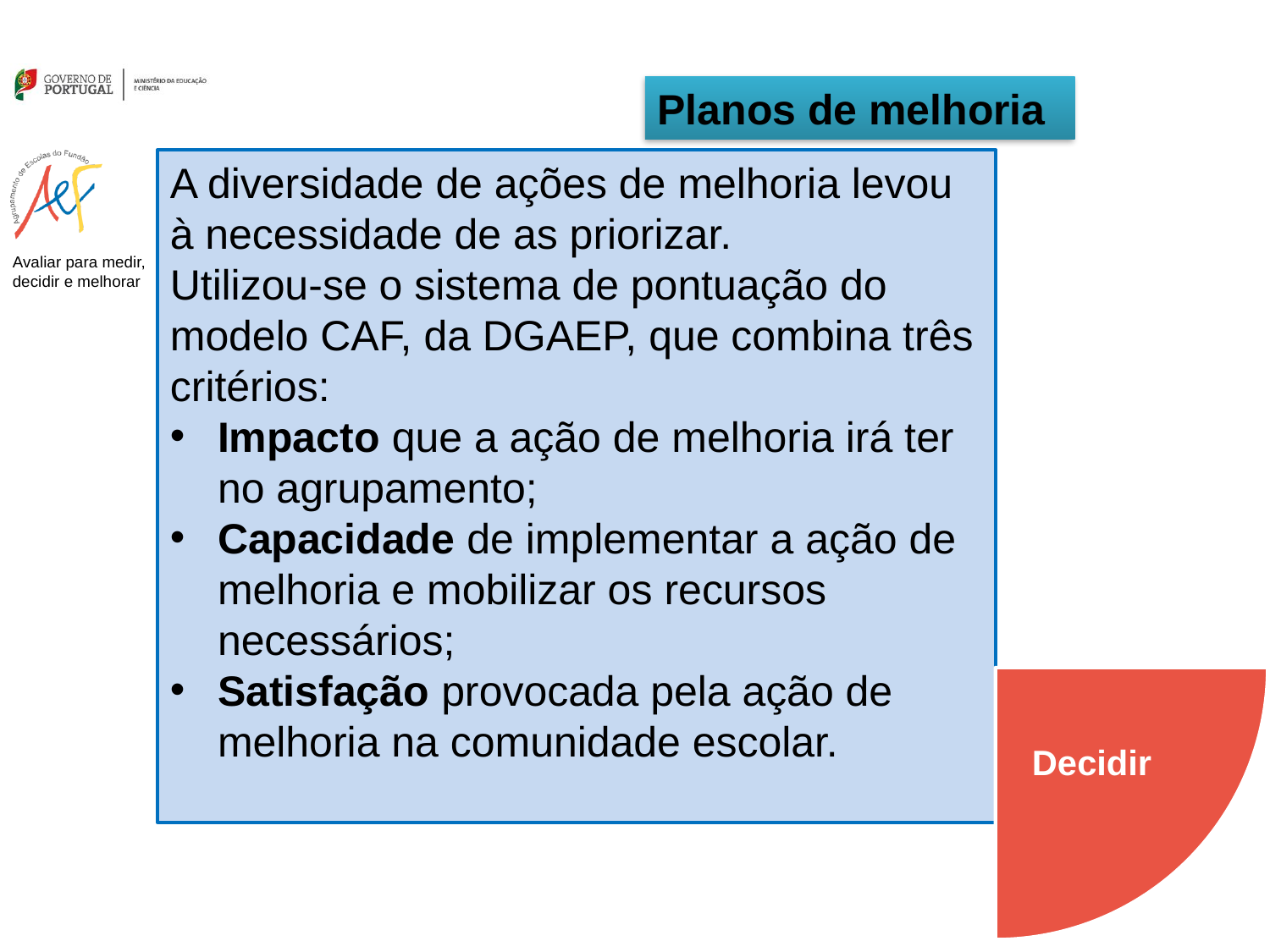

Planos de melhoria
A diversidade de ações de melhoria levou à necessidade de as priorizar.
Utilizou-se o sistema de pontuação do modelo CAF, da DGAEP, que combina três critérios:
Impacto que a ação de melhoria irá ter no agrupamento;
Capacidade de implementar a ação de melhoria e mobilizar os recursos necessários;
Satisfação provocada pela ação de melhoria na comunidade escolar.

Decidir